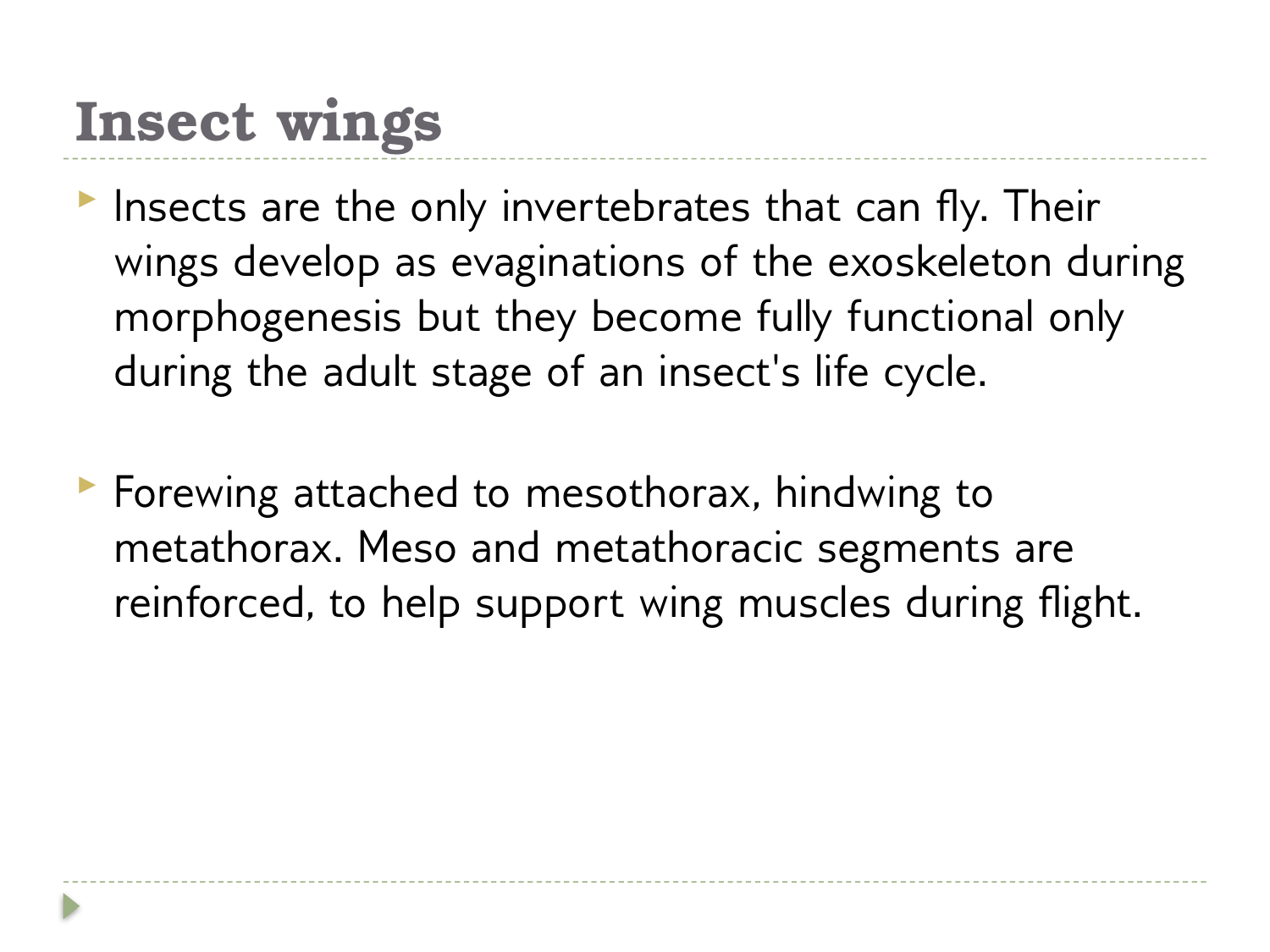

# Insect wings
Insects are the only invertebrates that can fly. Their wings develop as evaginations of the exoskeleton during morphogenesis but they become fully functional only during the adult stage of an insect's life cycle.
Forewing attached to mesothorax, hindwing to metathorax. Meso and metathoracic segments are reinforced, to help support wing muscles during flight.